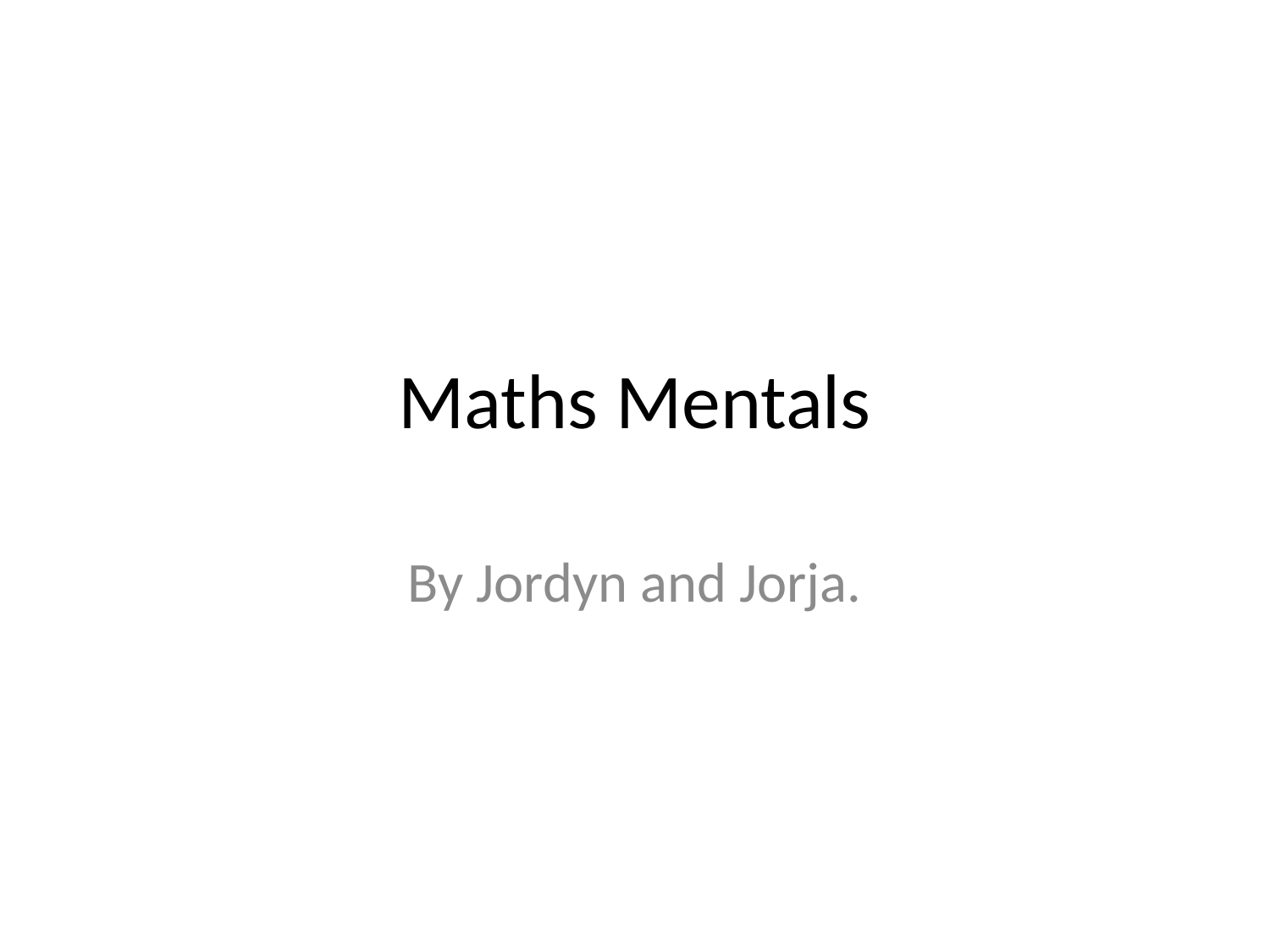

# Maths Mentals
By Jordyn and Jorja.